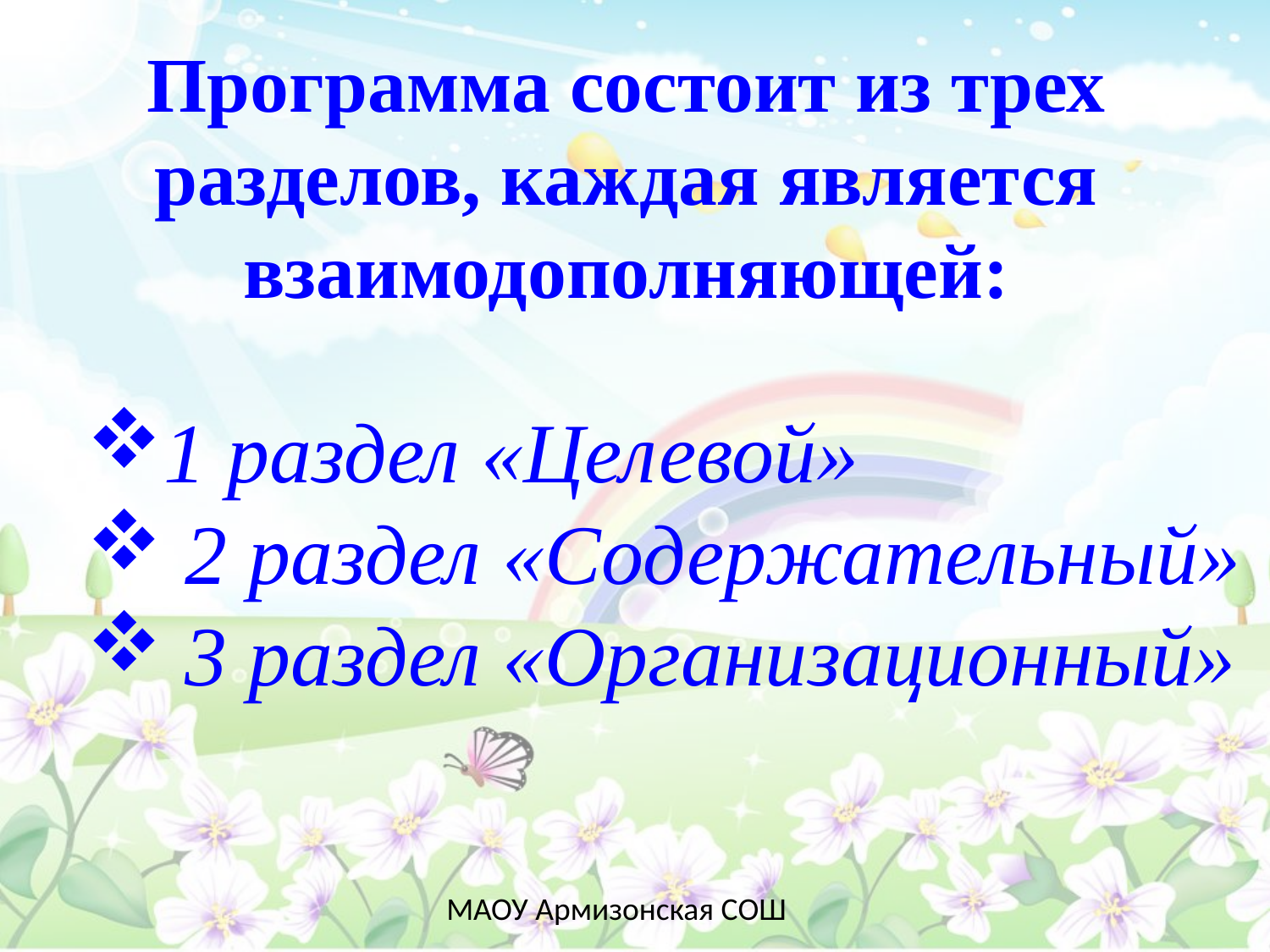

Программа состоит из трех разделов, каждая является взаимодополняющей:
1 раздел «Целевой»
 2 раздел «Содержательный»
 3 раздел «Организационный»
МАОУ Армизонская СОШ